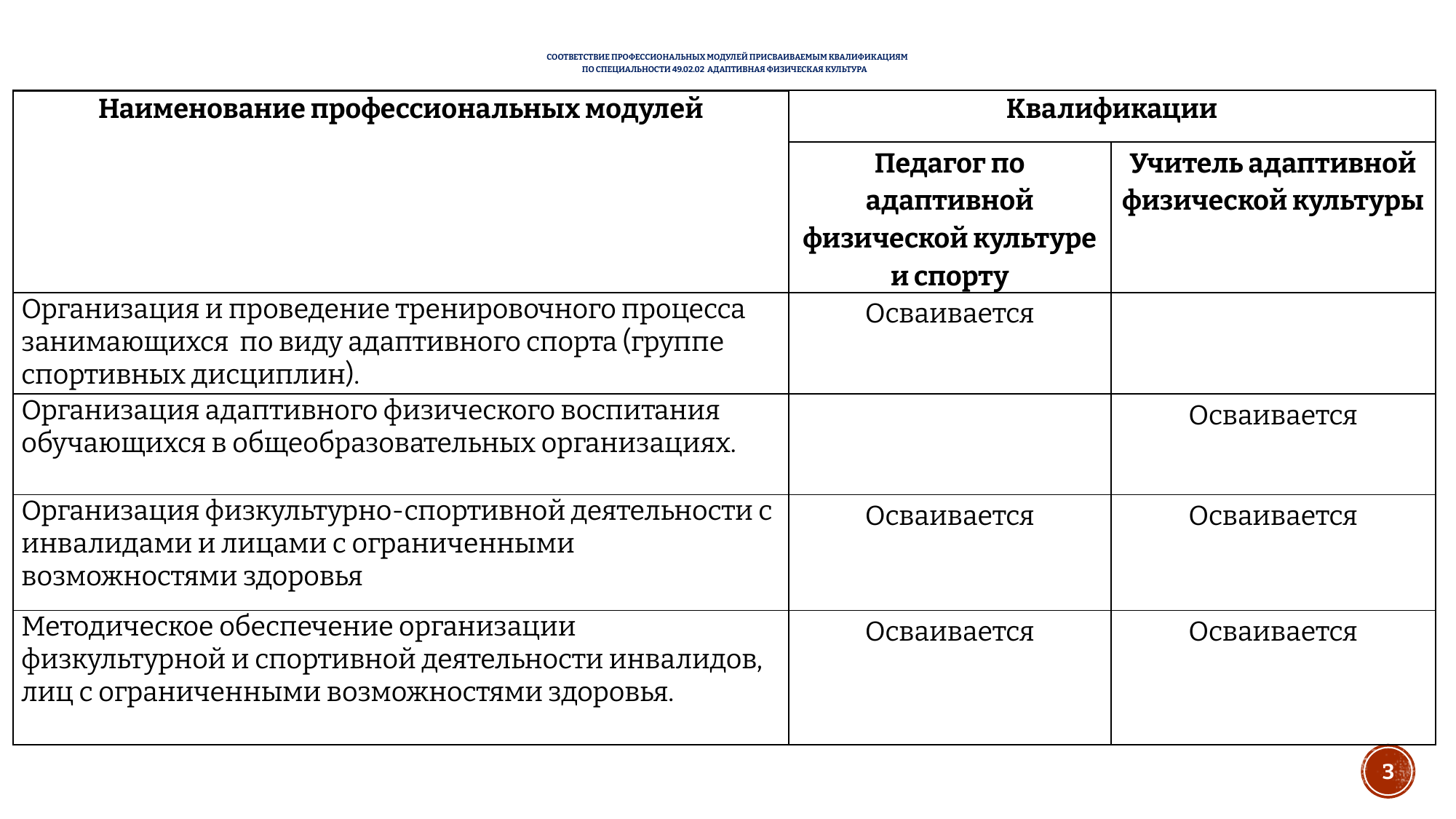

# Соответствие профессиональных модулей присваиваемым квалификациям по специальности 49.02.02  Адаптивная Физическая культура
| Наименование профессиональных модулей | Квалификации |  |
| --- | --- | --- |
|  | Педагог по адаптивной физической культуре и спорту | Учитель адаптивной физической культуры |
| Организация и проведение тренировочного процесса занимающихся по виду адаптивного спорта (группе спортивных дисциплин). | Осваивается |  |
| Организация адаптивного физического воспитания обучающихся в общеобразовательных организациях. |  | Осваивается |
| Организация физкультурно-спортивной деятельности с инвалидами и лицами с ограниченными возможностями здоровья | Осваивается | Осваивается |
| Методическое обеспечение организации физкультурной и спортивной деятельности инвалидов, лиц с ограниченными возможностями здоровья. | Осваивается | Осваивается |
3